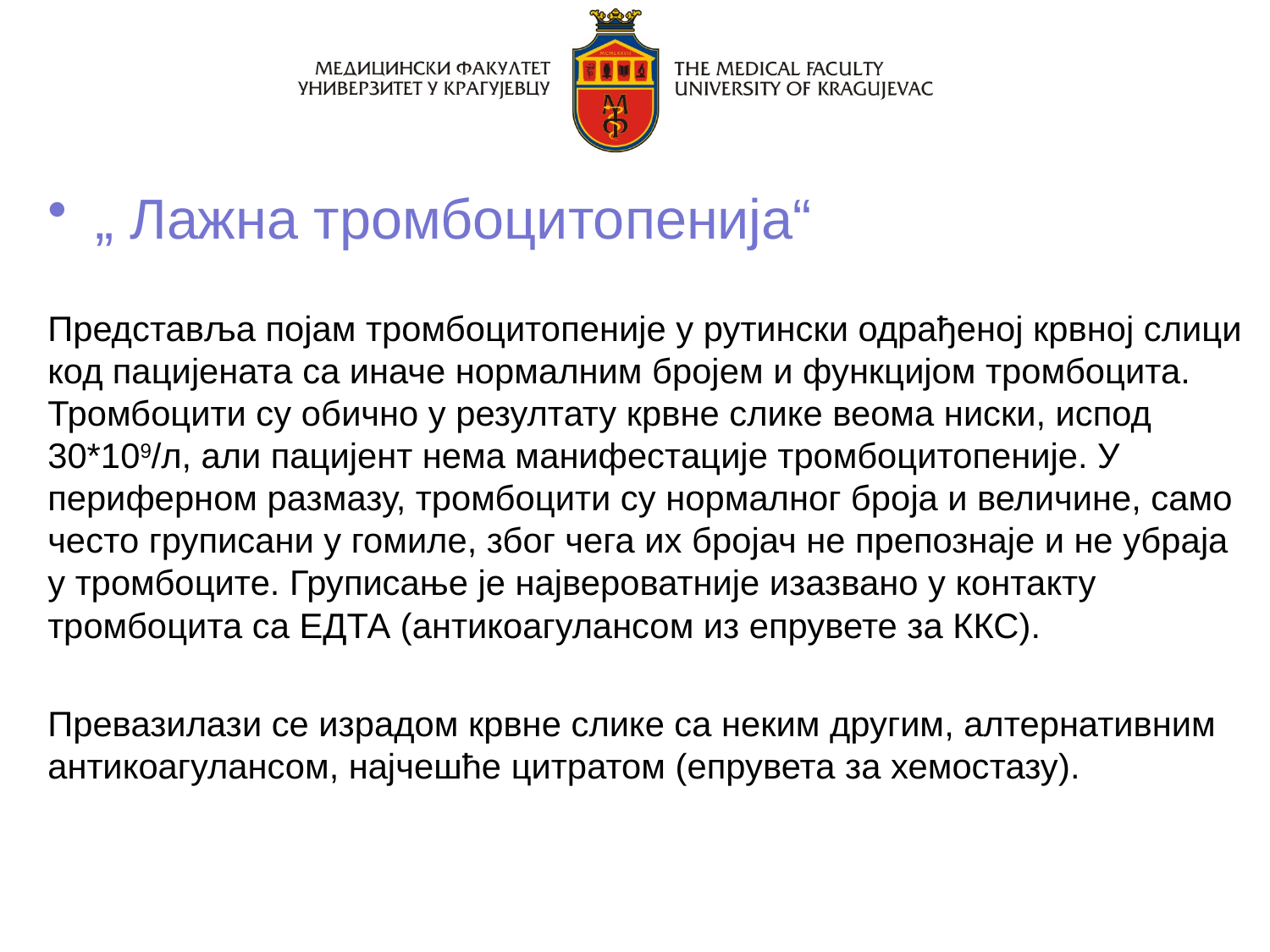

„ Лажна тромбоцитопенија“

Представља појам тромбоцитопеније у рутински одрађеној крвној слици код пацијената са иначе нормалним бројем и функцијом тромбоцита. Тромбоцити су обично у резултату крвне слике веома ниски, испод 30*109/л, али пацијент нема манифестације тромбоцитопеније. У периферном размазу, тромбоцити су нормалног броја и величине, само често груписани у гомиле, због чега их бројач не препознаје и не убраја у тромбоците. Груписање је највероватније изазвано у контакту тромбоцита са ЕДТА (антикоагулансом из епрувете за ККС).

Превазилази се израдом крвне слике са неким другим, алтернативним антикоагулансом, најчешће цитратом (епрувета за хемостазу).